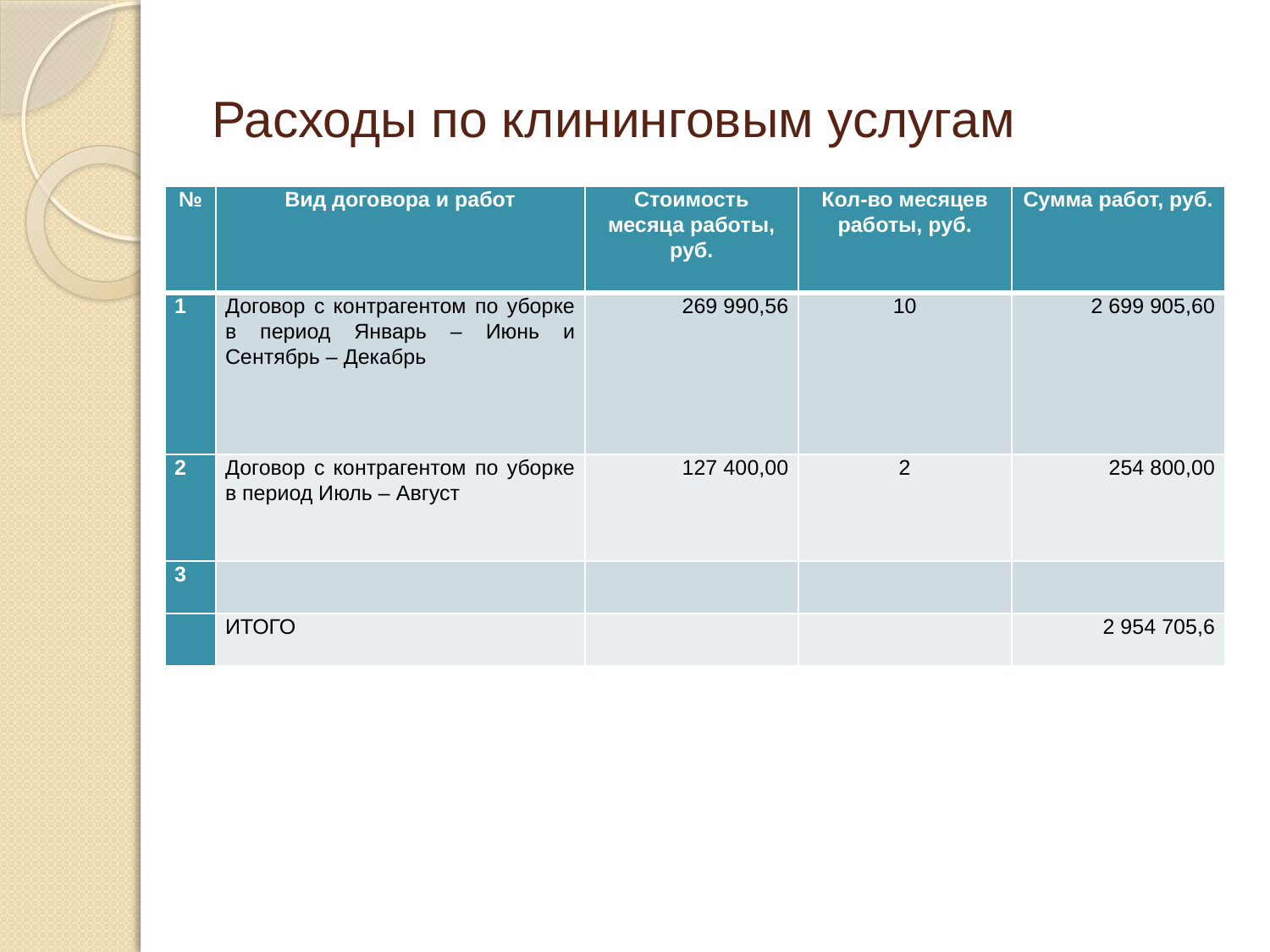

# Расходы по клининговым услугам
| № | Вид договора и работ | Стоимость месяца работы, руб. | Кол-во месяцев работы, руб. | Сумма работ, руб. |
| --- | --- | --- | --- | --- |
| 1 | Договор с контрагентом по уборке в период Январь – Июнь и Сентябрь – Декабрь | 269 990,56 | 10 | 2 699 905,60 |
| 2 | Договор с контрагентом по уборке в период Июль – Август | 127 400,00 | 2 | 254 800,00 |
| 3 |  |  |  |  |
|  | ИТОГО |  |  | 2 954 705,6 |